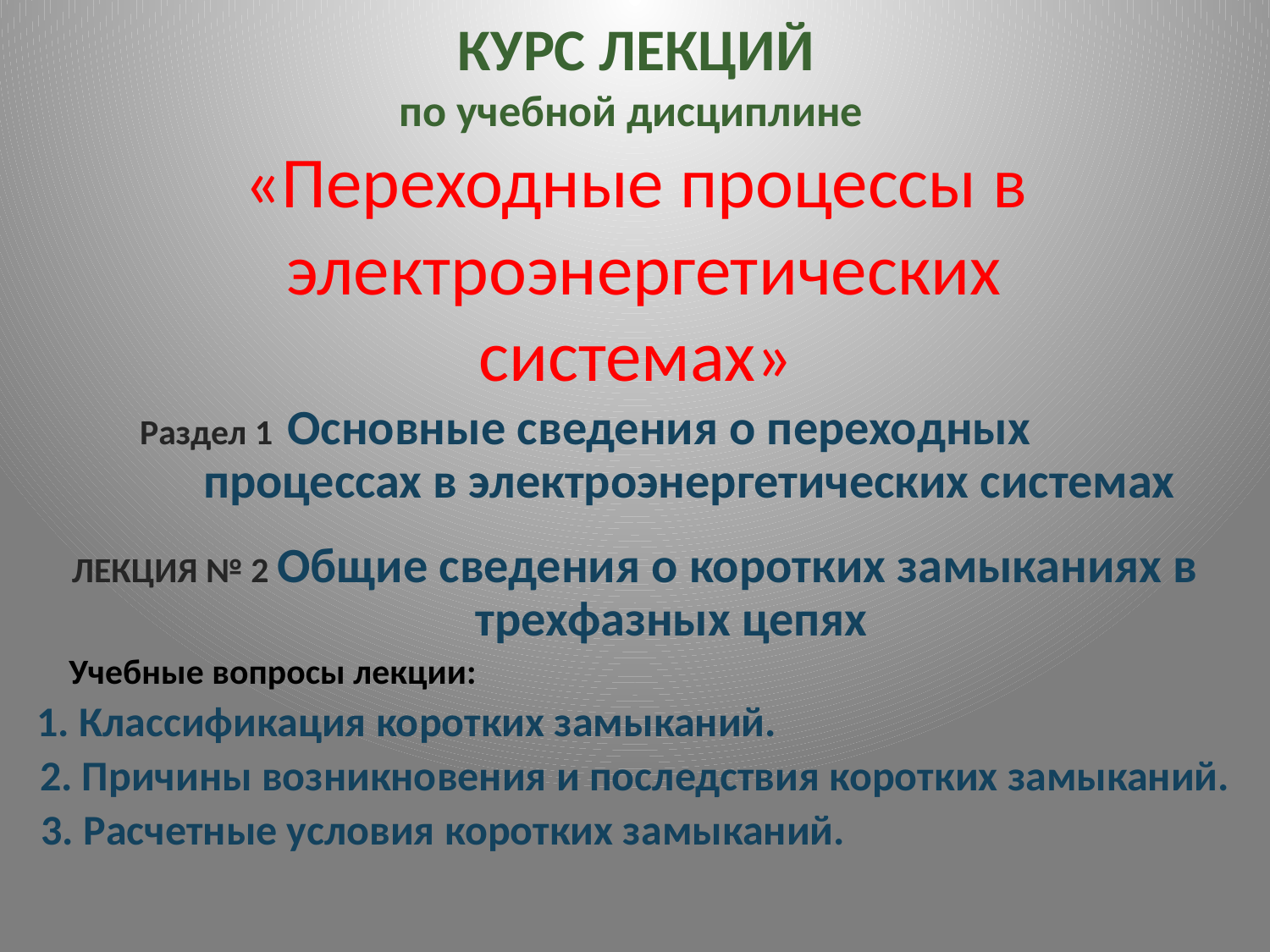

# КУРС ЛЕКЦИЙ по учебной дисциплине «Переходные процессы в электроэнергетических системах»
Раздел 1  Основные сведения о переходных процессах в электроэнергетических системах
ЛЕКЦИЯ № 2 Общие сведения о коротких замыканиях в трехфазных цепях
       Учебные вопросы лекции:
   1. Классификация коротких замыканий.
2. Причины возникновения и последствия коротких замыканий.
   3. Расчетные условия коротких замыканий.